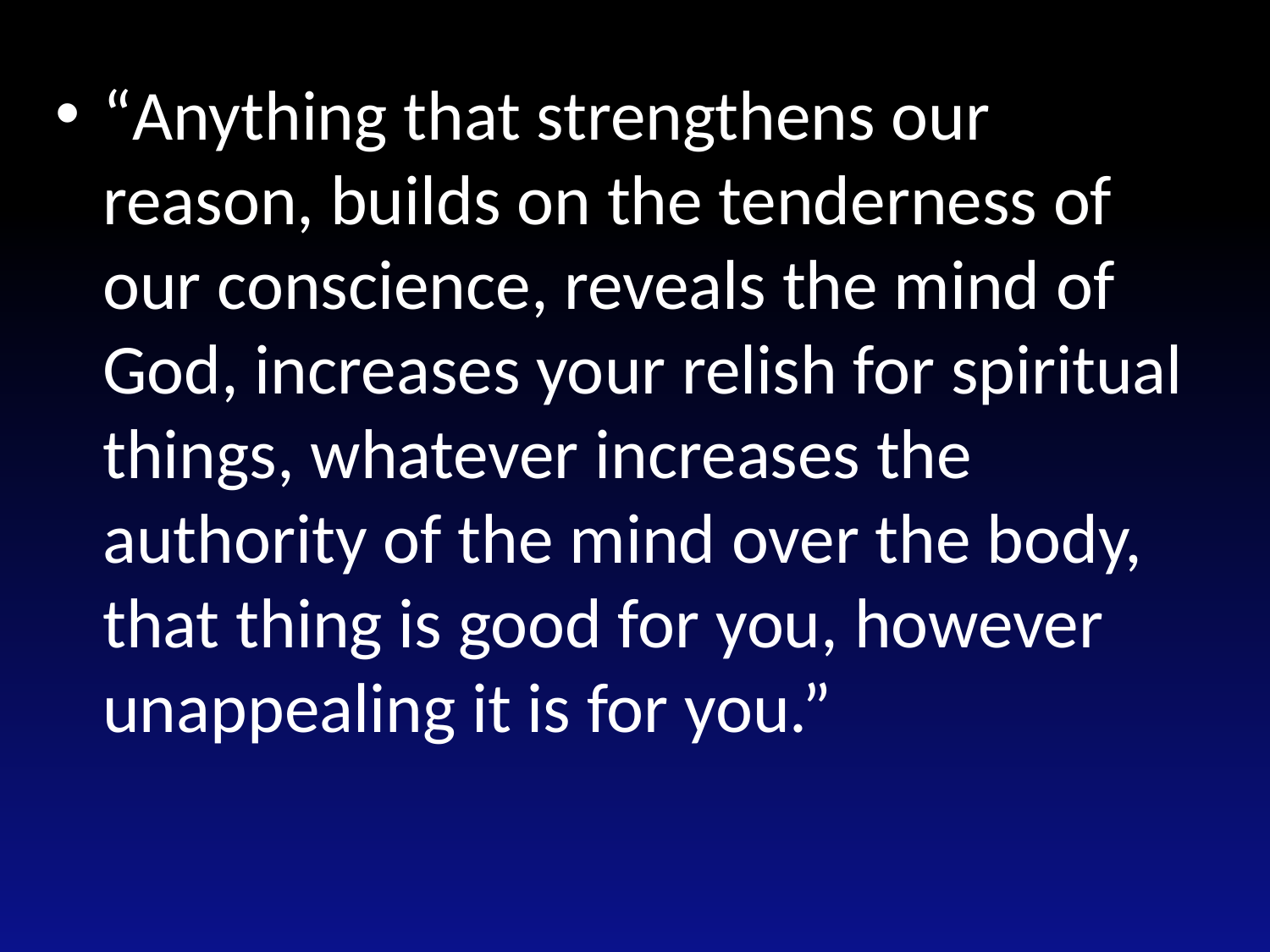

#
“Anything that strengthens our reason, builds on the tenderness of our conscience, reveals the mind of God, increases your relish for spiritual things, whatever increases the authority of the mind over the body, that thing is good for you, however unappealing it is for you.”